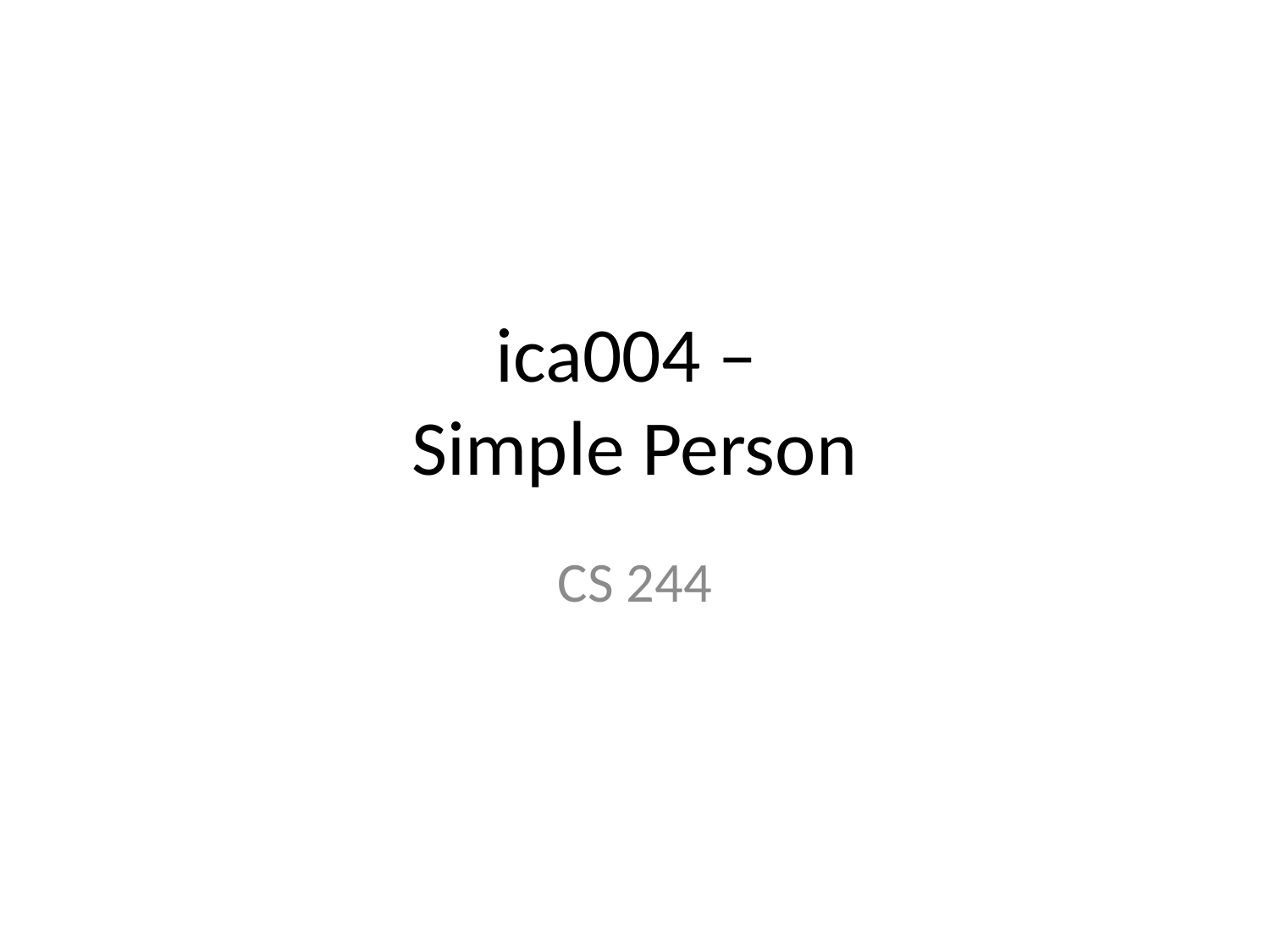

# ica004 – Simple Person
CS 244